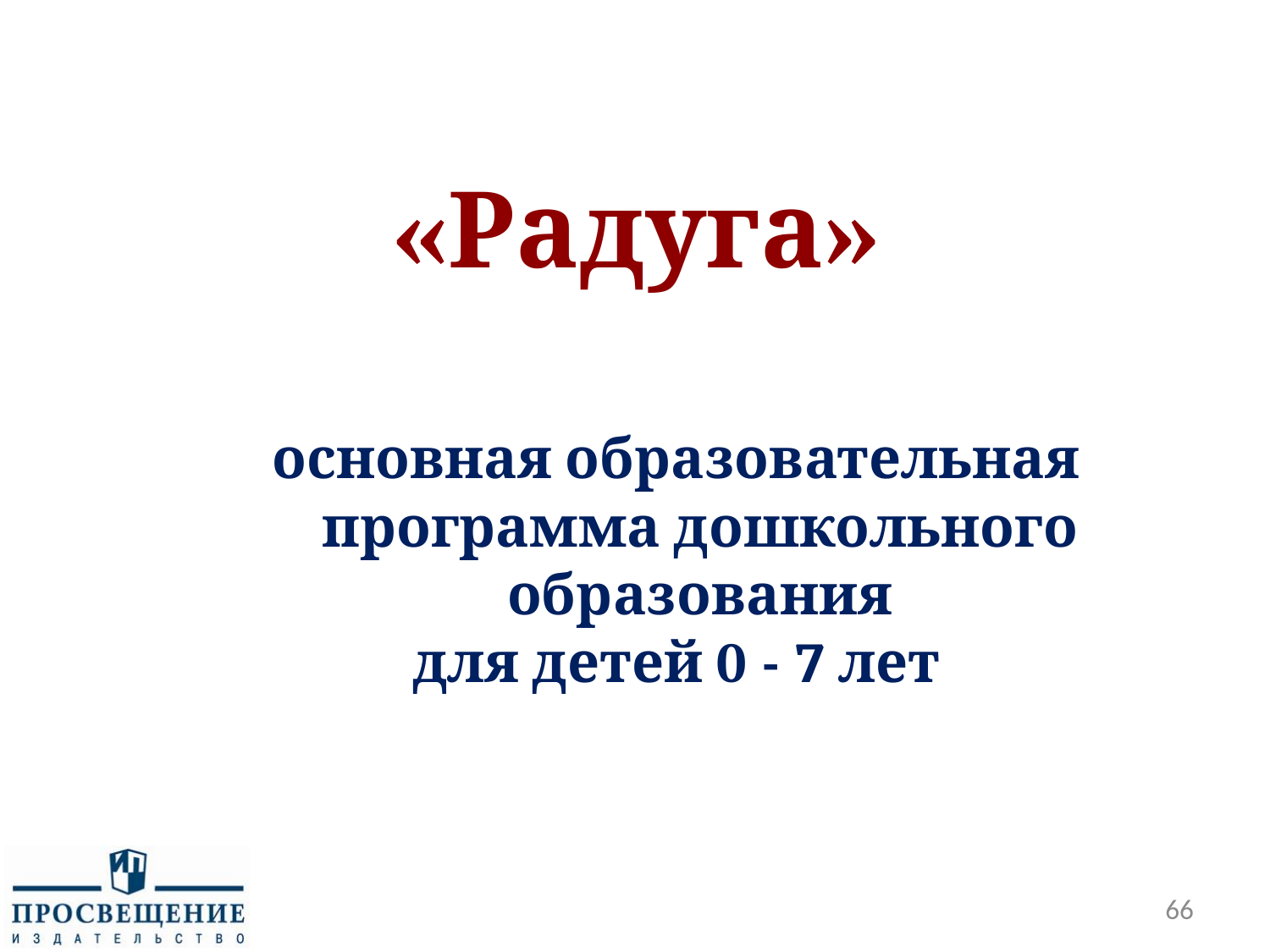

# «Радуга»
основная образовательная программа дошкольного образования
для детей 0 - 7 лет
66